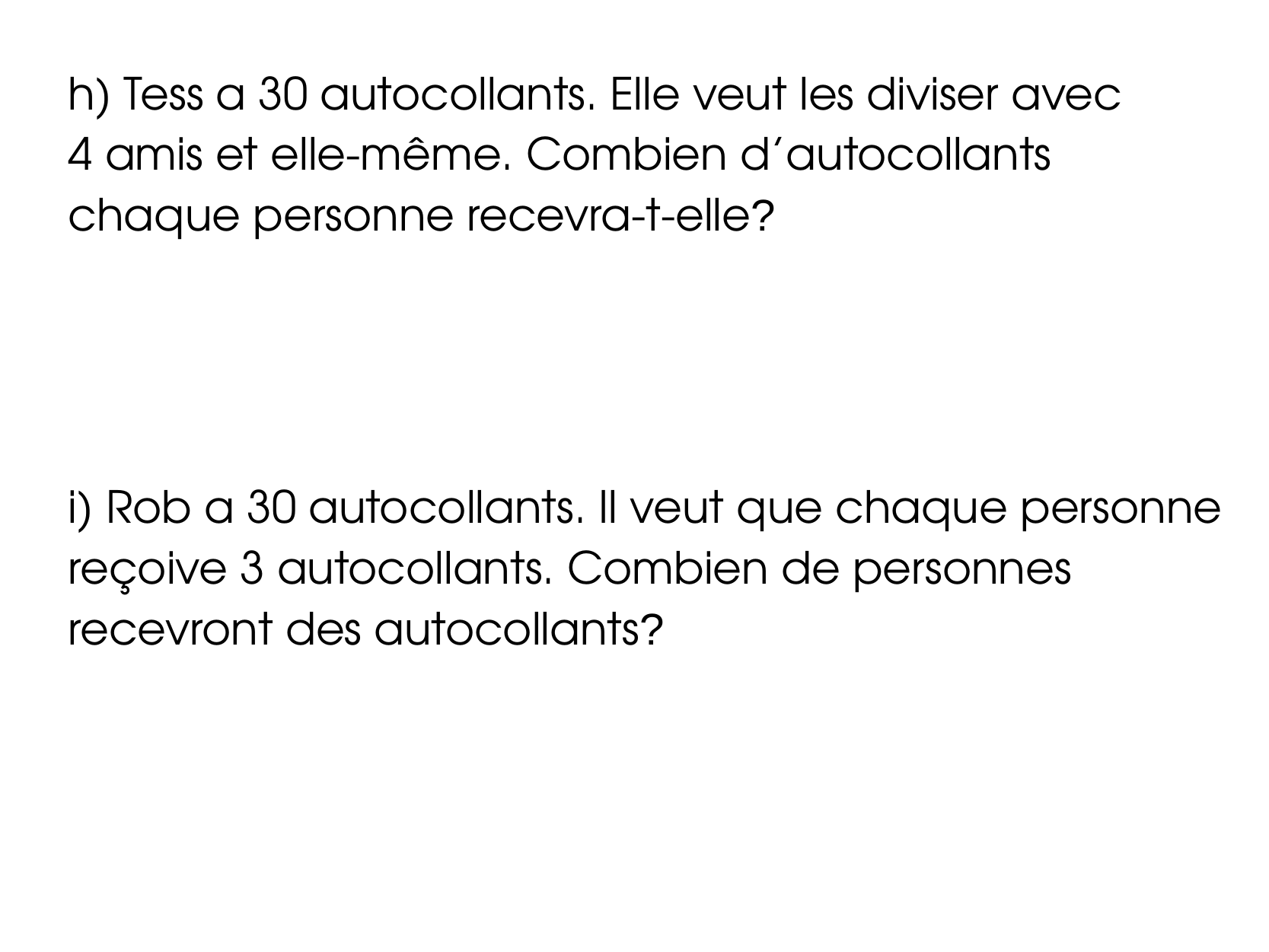

h) Tess a 30 autocollants. Elle veut les diviser avec 4 amis et elle-même. Combien d’autocollants chaque personne recevra-t-elle?
i) Rob a 30 autocollants. Il veut que chaque personne reçoive 3 autocollants. Combien de personnes recevront des autocollants?